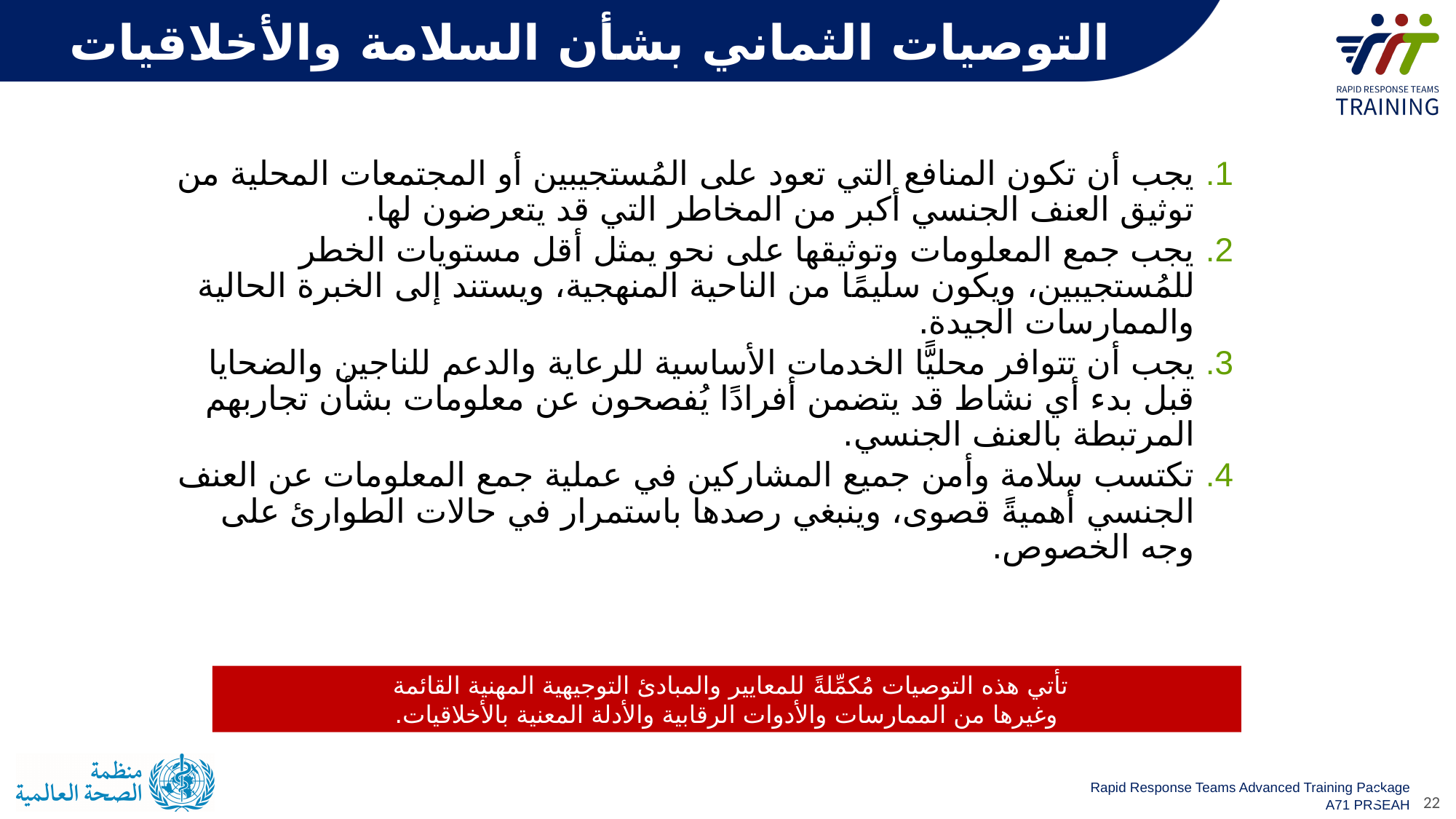

التوصيات الثماني بشأن السلامة والأخلاقيات
يجب أن تكون المنافع التي تعود على المُستجيبين أو المجتمعات المحلية من توثيق العنف الجنسي أكبر من المخاطر التي قد يتعرضون لها.
يجب جمع المعلومات وتوثيقها على نحو يمثل أقل مستويات الخطر للمُستجيبين، ويكون سليمًا من الناحية المنهجية، ويستند إلى الخبرة الحالية والممارسات الجيدة.
يجب أن تتوافر محليًّا الخدمات الأساسية للرعاية والدعم للناجين والضحايا قبل بدء أي نشاط قد يتضمن أفرادًا يُفصحون عن معلومات بشأن تجاربهم المرتبطة بالعنف الجنسي.
تكتسب سلامة وأمن جميع المشاركين في عملية جمع المعلومات عن العنف الجنسي أهميةً قصوى، وينبغي رصدها باستمرار في حالات الطوارئ على وجه الخصوص.
تأتي هذه التوصيات مُكمِّلةً للمعايير والمبادئ التوجيهية المهنية القائمة
وغيرها من الممارسات والأدوات الرقابية والأدلة المعنية بالأخلاقيات.
22